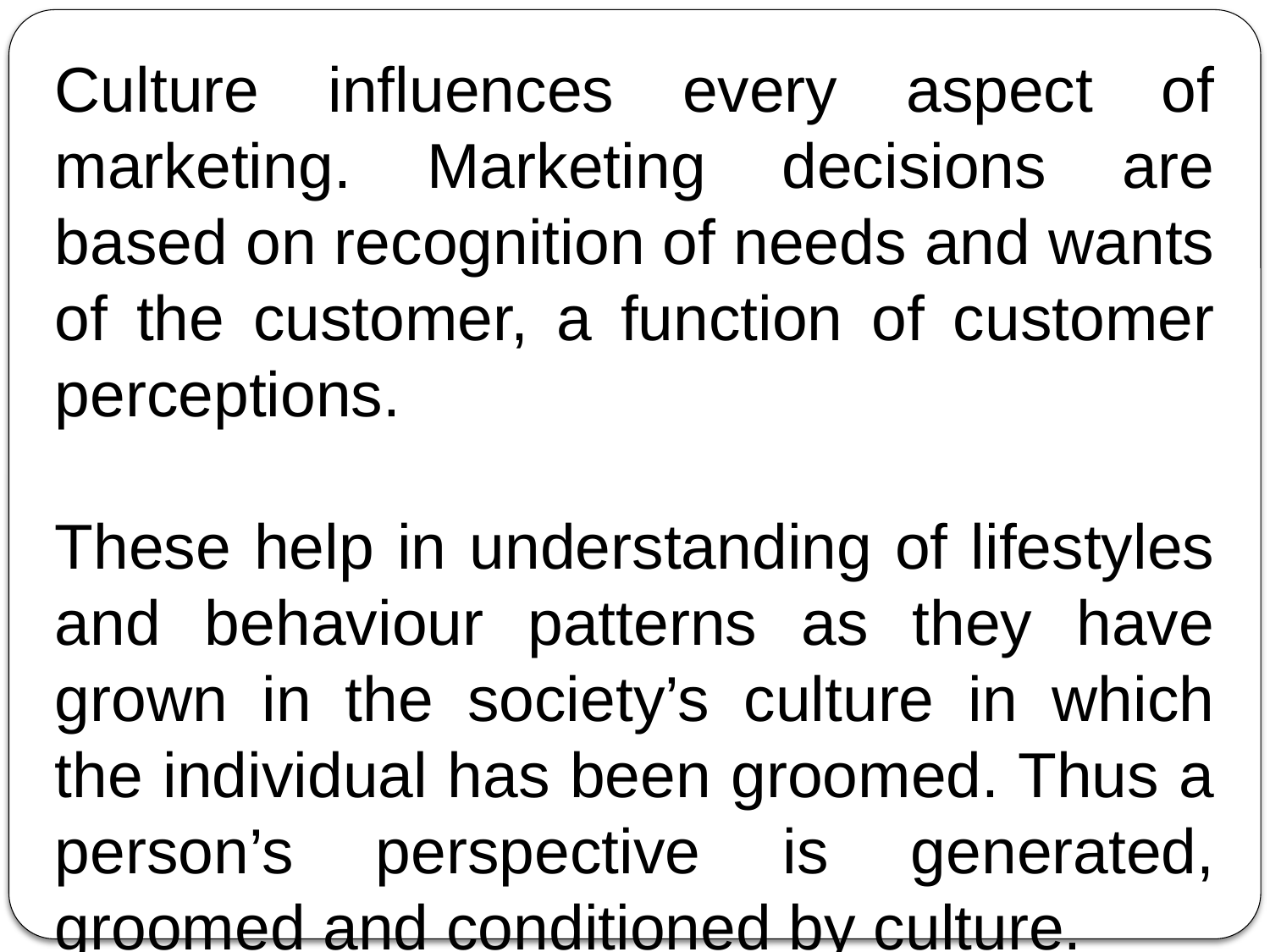

Culture influences every aspect of marketing. Marketing decisions are based on recognition of needs and wants of the customer, a function of customer perceptions.

These help in understanding of lifestyles and behaviour patterns as they have grown in the society’s culture in which the individual has been groomed. Thus a person’s perspective is generated, groomed and conditioned by culture.